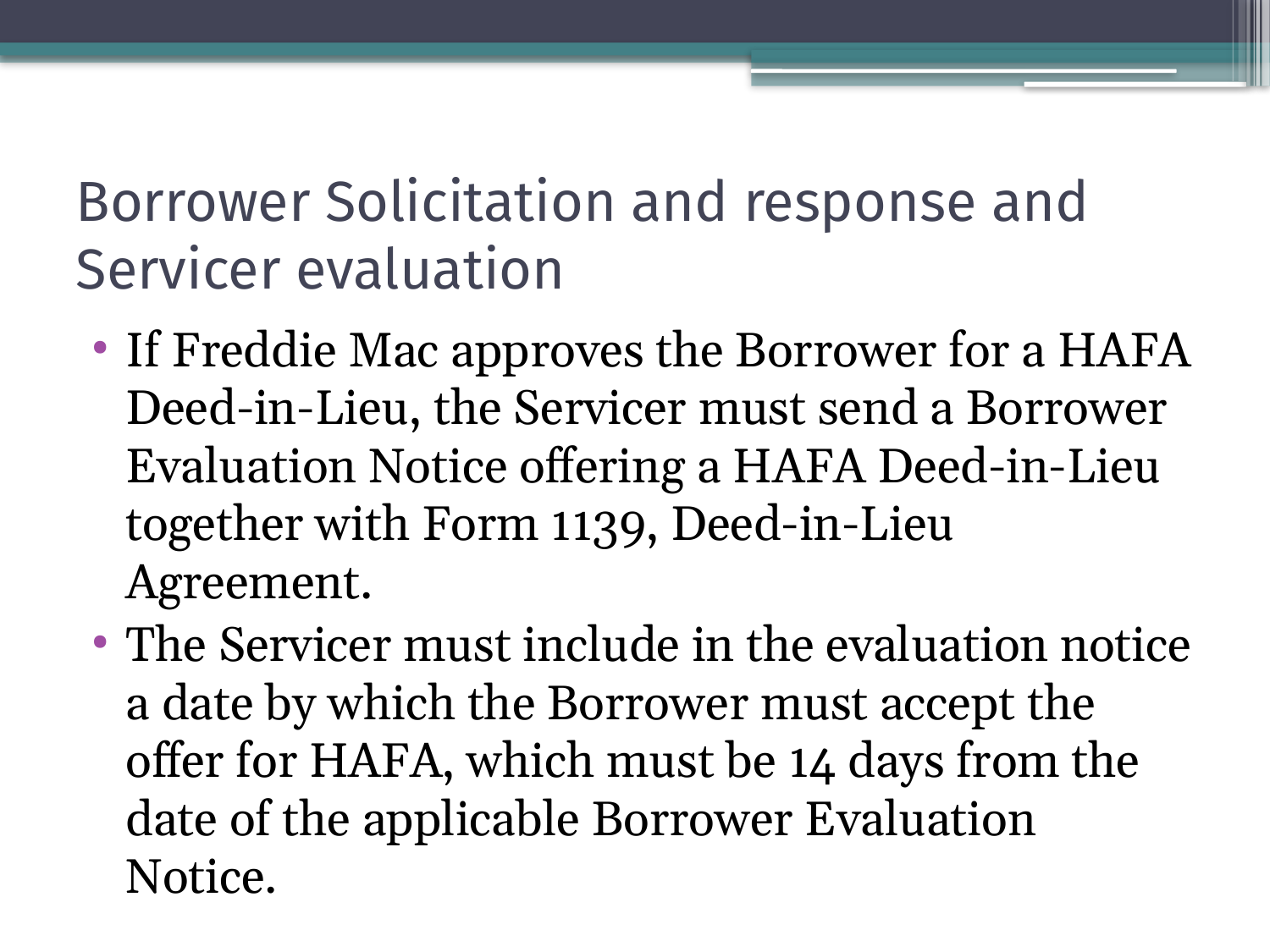

# Borrower Solicitation and response and Servicer evaluation
If Freddie Mac approves the Borrower for a HAFA Deed-in-Lieu, the Servicer must send a Borrower Evaluation Notice offering a HAFA Deed-in-Lieu together with Form 1139, Deed-in-Lieu Agreement.
The Servicer must include in the evaluation notice a date by which the Borrower must accept the offer for HAFA, which must be 14 days from the date of the applicable Borrower Evaluation Notice.